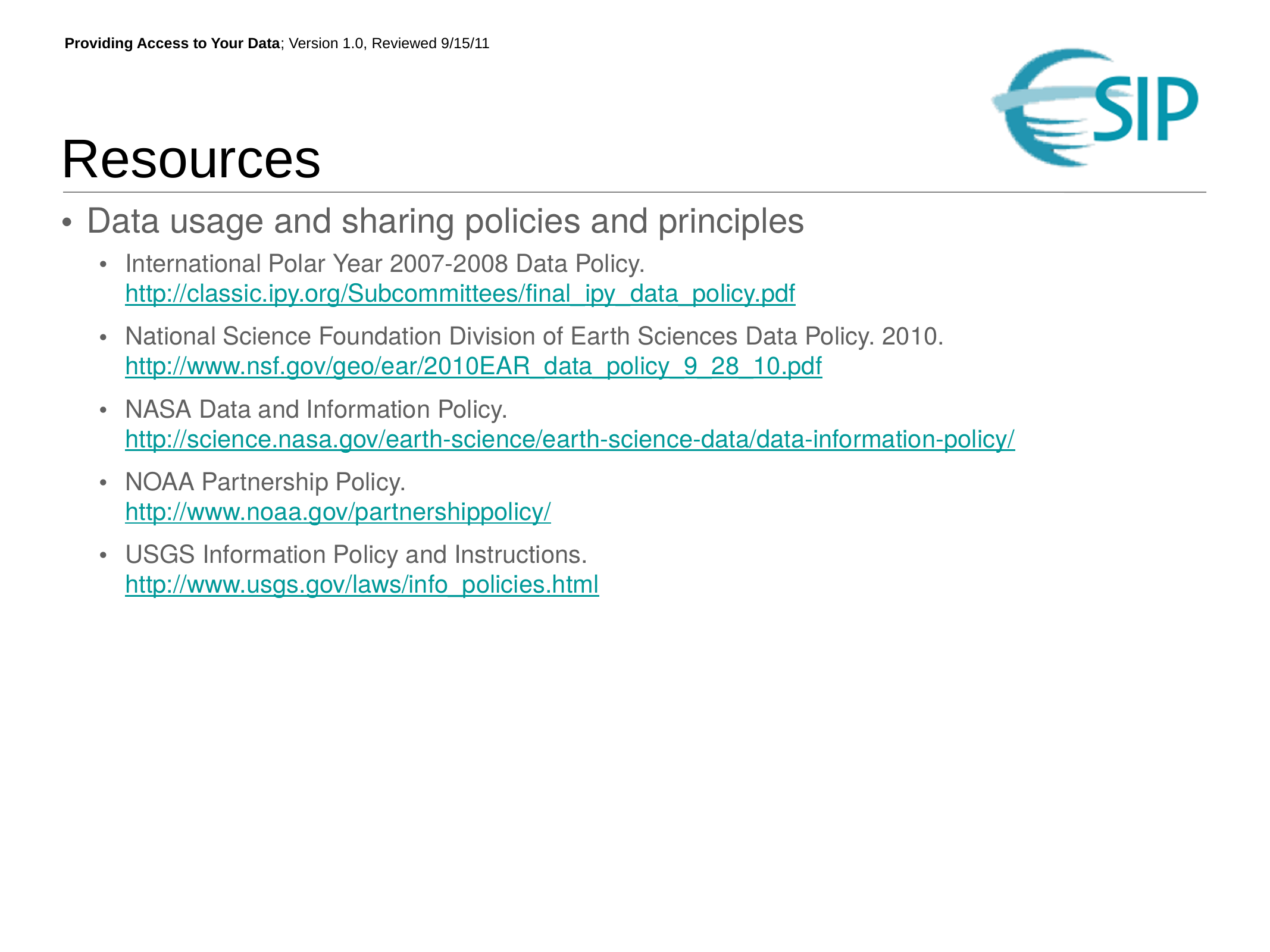

# Resources
Data usage and sharing policies and principles
International Polar Year 2007-2008 Data Policy. http://classic.ipy.org/Subcommittees/final_ipy_data_policy.pdf
National Science Foundation Division of Earth Sciences Data Policy. 2010. http://www.nsf.gov/geo/ear/2010EAR_data_policy_9_28_10.pdf
NASA Data and Information Policy.                                                                         http://science.nasa.gov/earth-science/earth-science-data/data-information-policy/
NOAA Partnership Policy.                                                                  http://www.noaa.gov/partnershippolicy/
USGS Information Policy and Instructions.                                         http://www.usgs.gov/laws/info_policies.html